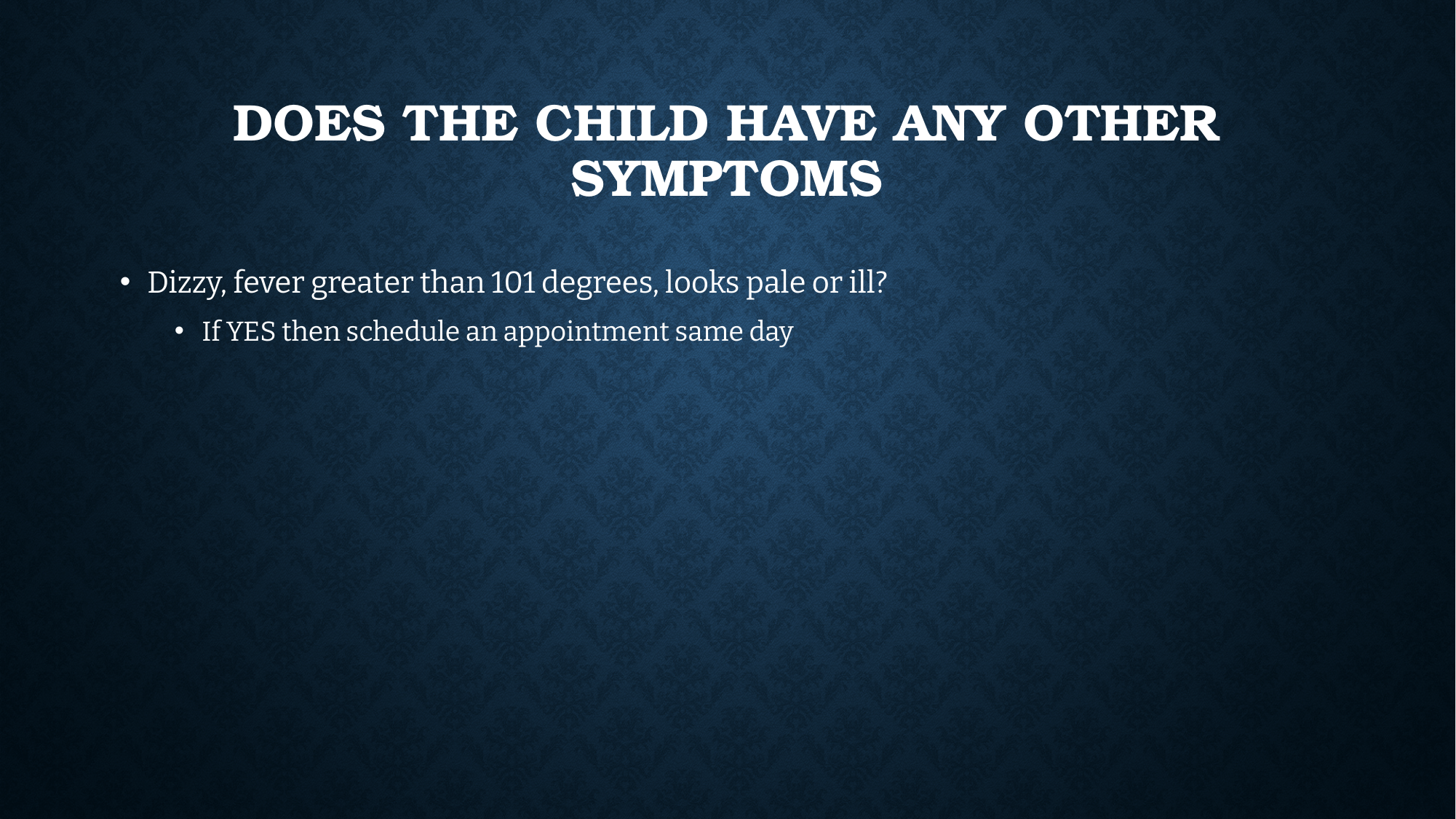

# Does the child have any other symptoms
Dizzy, fever greater than 101 degrees, looks pale or ill?
If YES then schedule an appointment same day